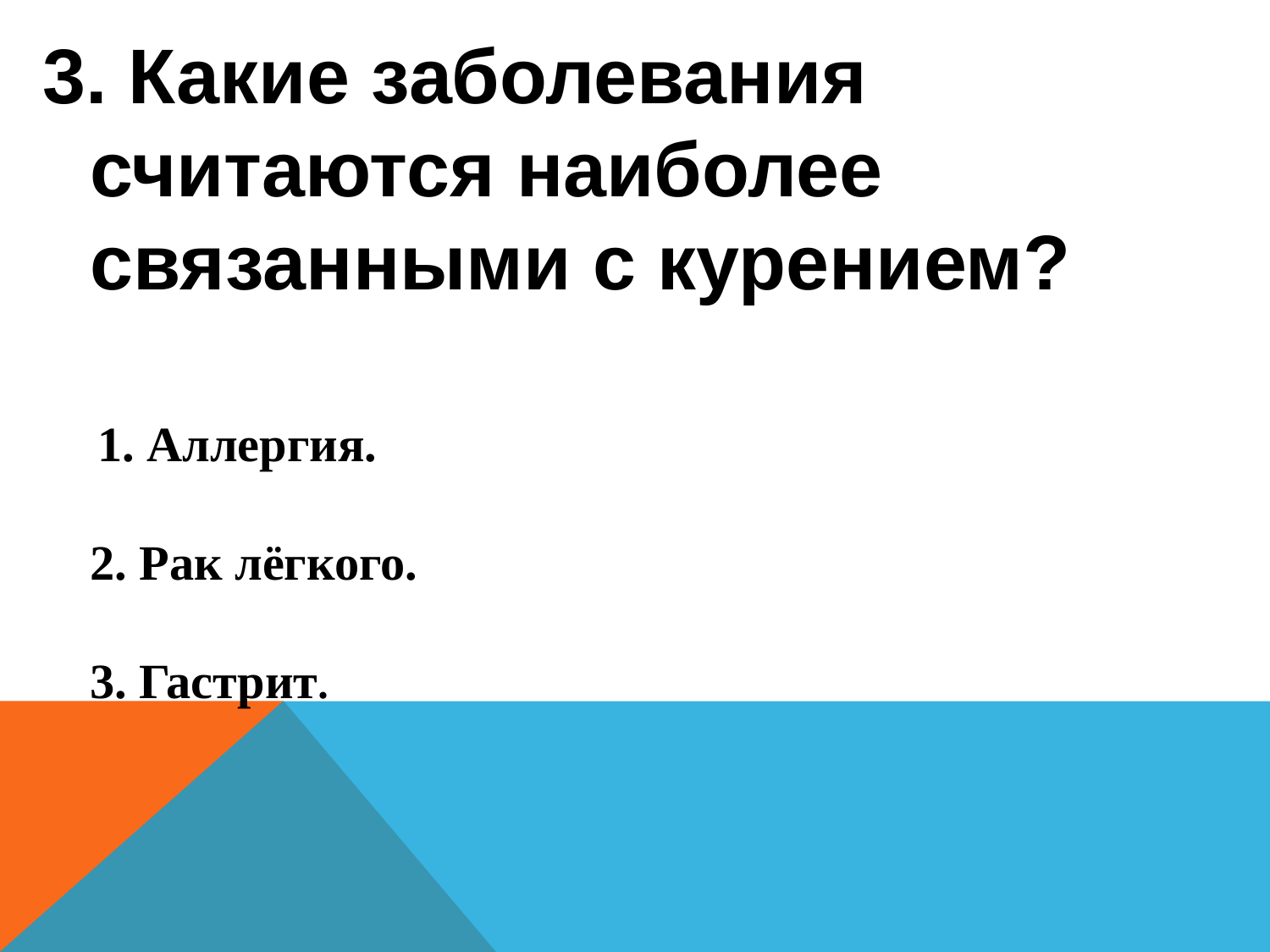

3. Какие заболевания считаются наиболее связанными с курением?
    1. Аллергия.
2. Рак лёгкого.
3. Гастрит.
#